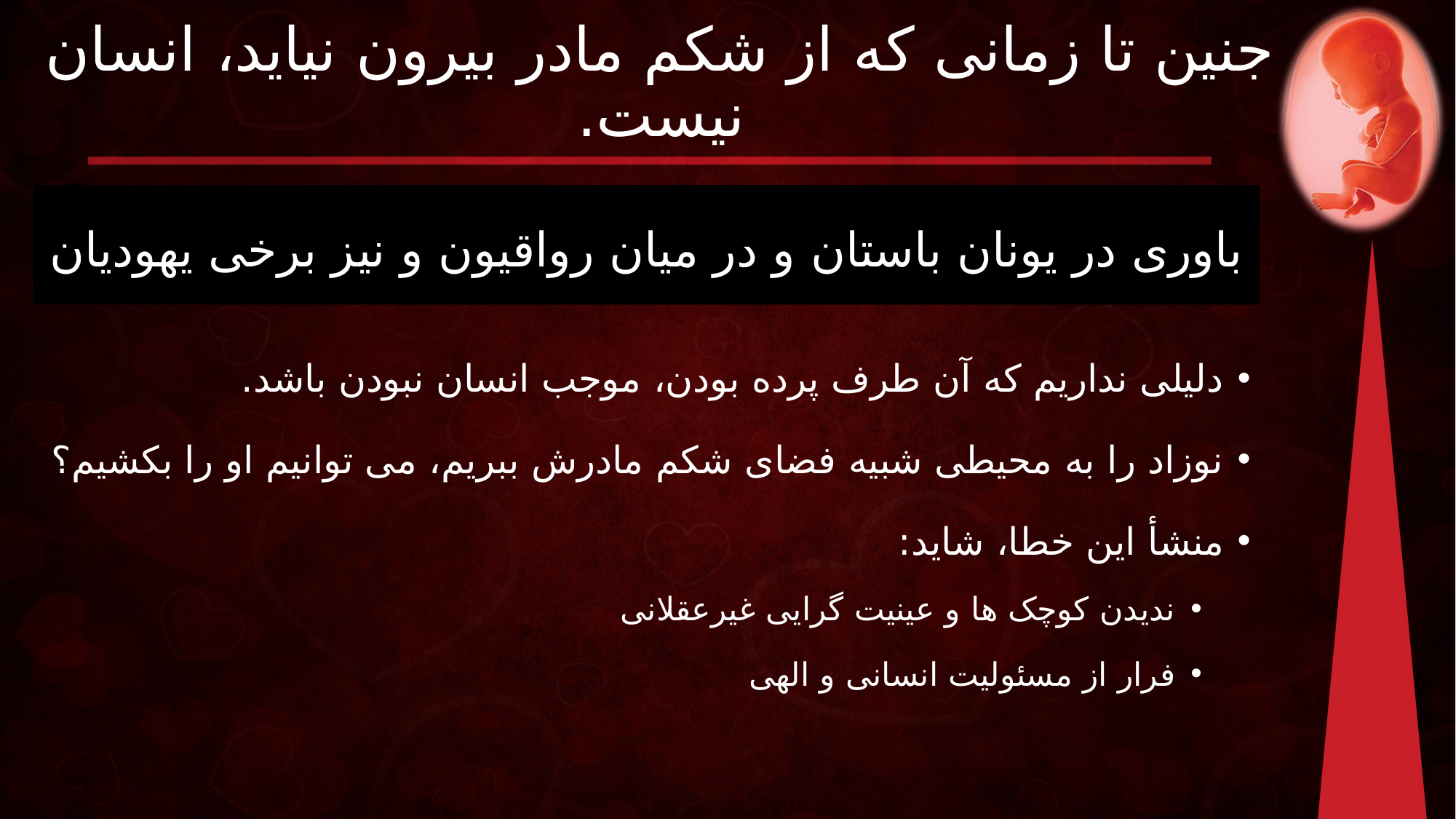

# جنین تا زمانی که از شکم مادر بیرون نیاید، انسان نیست.
باوری در یونان باستان و در میان رواقیون و نیز برخی یهودیان
دلیلی نداریم که آن طرف پرده بودن، موجب انسان نبودن باشد.
نوزاد را به محیطی شبیه فضای شکم مادرش ببریم، می توانیم او را بکشیم؟
منشأ این خطا، شاید:
ندیدن کوچک ها و عینیت گرایی غیرعقلانی
فرار از مسئولیت انسانی و الهی